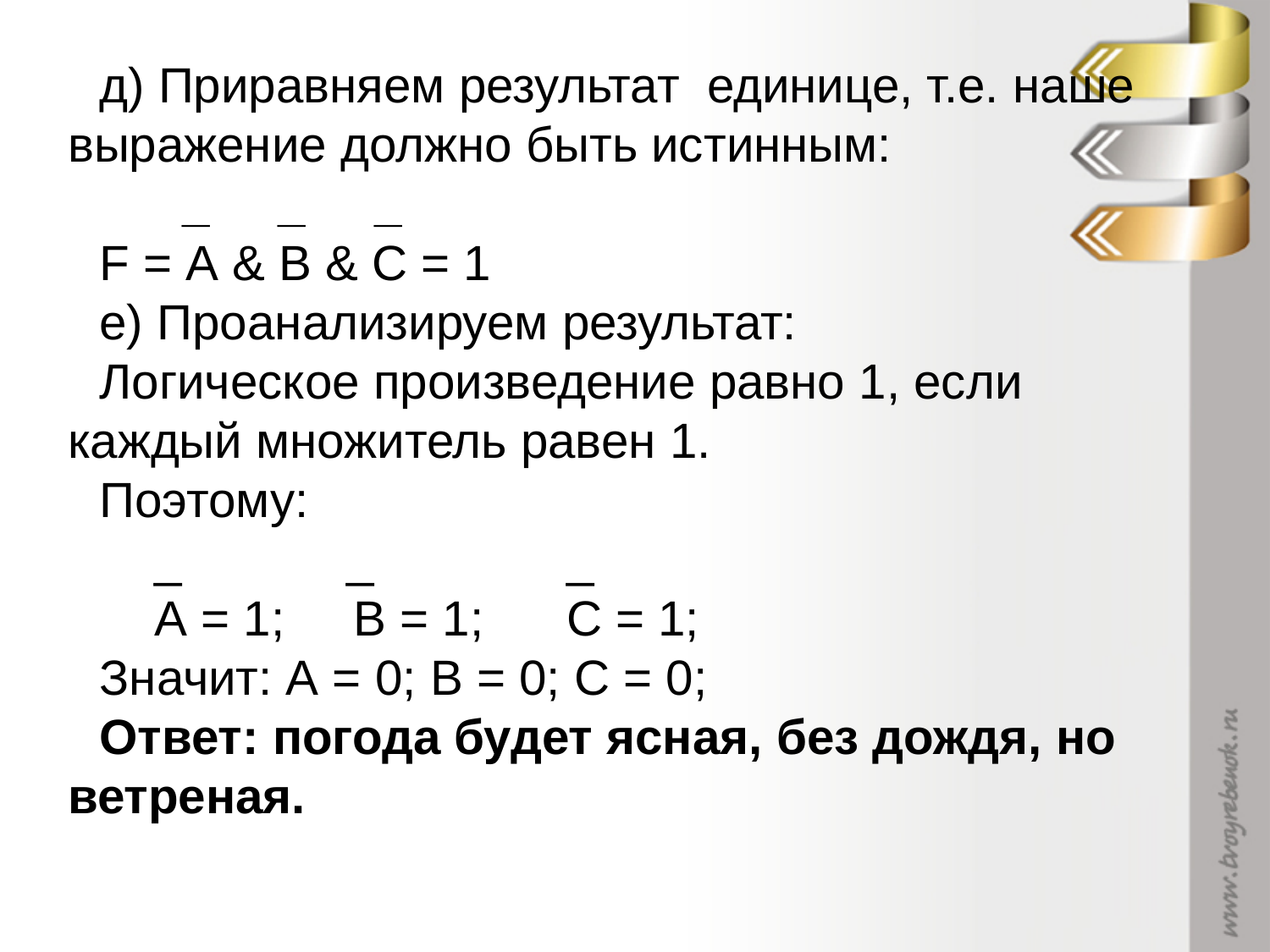

д) Приравняем результат  единице, т.е. наше выражение должно быть истинным:
      _     _     _
F = A & B & C = 1
е) Проанализируем результат:
Логическое произведение равно 1, если каждый множитель равен 1.
Поэтому:
    _            _              _
    A = 1;     B = 1;      C = 1;
Значит: A = 0; B = 0; C = 0;
Ответ: погода будет ясная, без дождя, но ветреная.